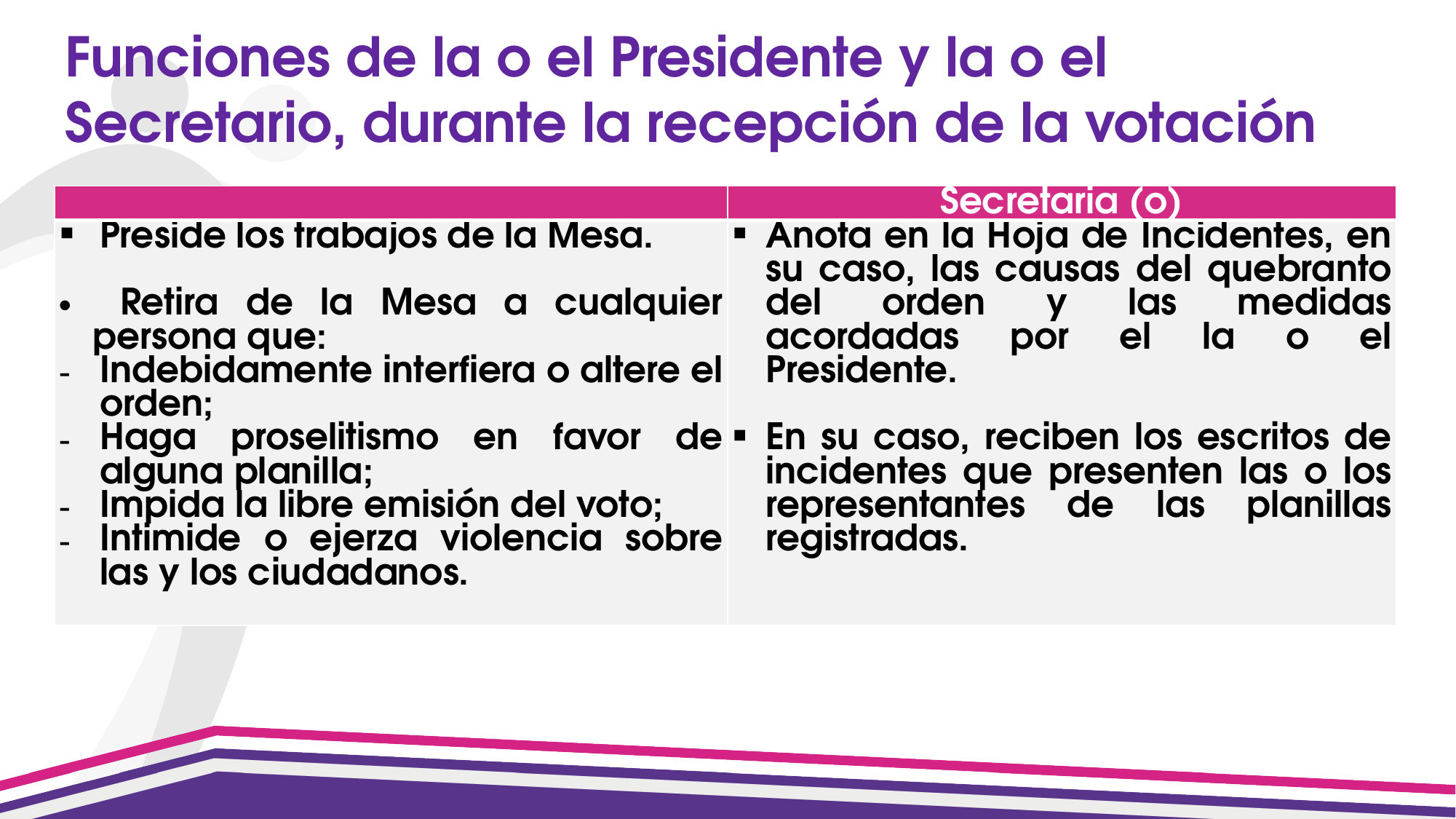

Funciones de la o el Presidente y la o el Secretario, durante la recepción de la votación
|  | Secretaria (o) |
| --- | --- |
| Preside los trabajos de la Mesa. Retira de la Mesa a cualquier persona que:  Indebidamente interfiera o altere el orden; Haga proselitismo en favor de alguna planilla; Impida la libre emisión del voto; Intimide o ejerza violencia sobre las y los ciudadanos. | Anota en la Hoja de Incidentes, en su caso, las causas del quebranto del orden y las medidas acordadas por el la o el Presidente. En su caso, reciben los escritos de incidentes que presenten las o los representantes de las planillas registradas. |